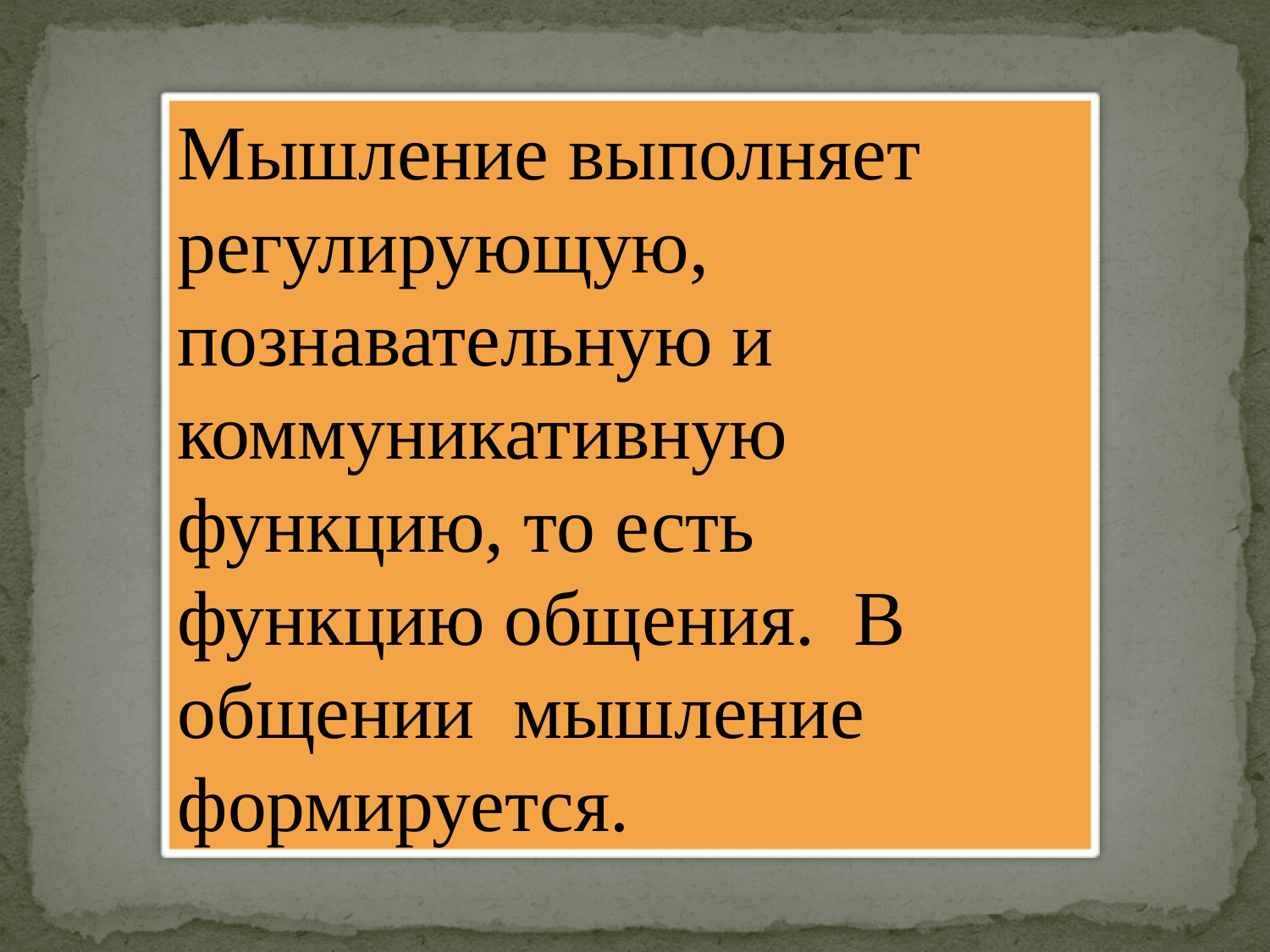

Мышление выполняет регулирующую, познавательную и коммуникативную функцию, то есть  функцию общения.  В общении  мышление формируется.